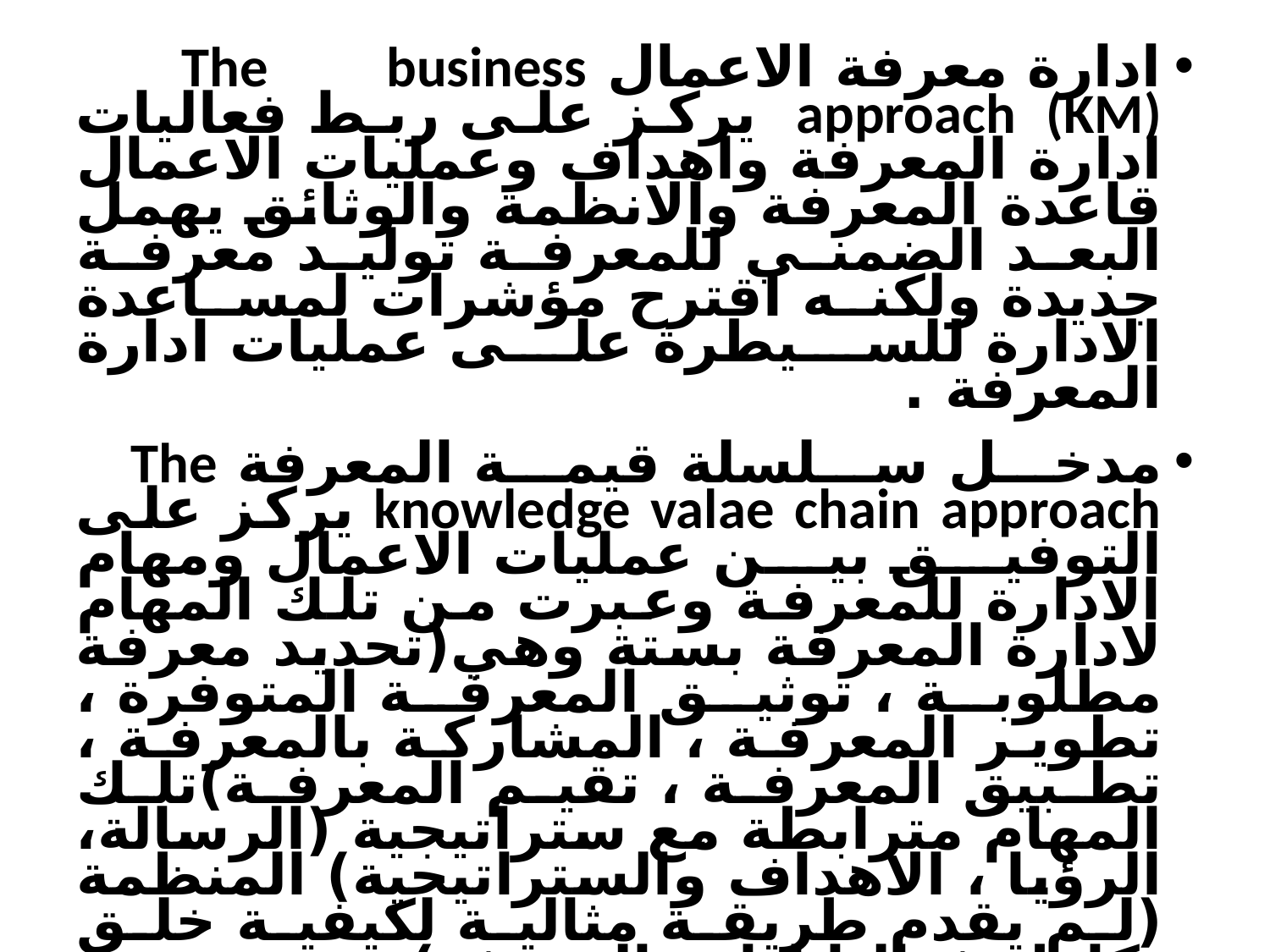

ادارة معرفة الاعمال The business approach (KM)  يركز على ربط فعاليات ادارة المعرفة واهداف وعمليات الاعمال قاعدة المعرفة والانظمة والوثائق يهمل البعد الضمني للمعرفة توليد معرفة جديدة ولكنه اقترح مؤشرات لمساعدة الادارة للسيطرة على عمليات ادارة المعرفة .
مدخل سلسلة قيمة المعرفة The knowledge valae chain approach يركز على التوفيق بين عمليات الاعمال ومهام الادارة للمعرفة وعبرت من تلك المهام لادارة المعرفة بستة وهي(تحديد معرفة مطلوبة ، توثيق المعرفة المتوفرة ، تطوير المعرفة ، المشاركة بالمعرفة ، تطبيق المعرفة ، تقيم المعرفة)تلك المهام مترابطة مع ستراتيجية (الرسالة، الرؤيا ، الاهداف والستراتيجية) المنظمة (لم يقدم طريقة مثالية لكيفية خلق تكامل فعاليا ادارة المعرفة).